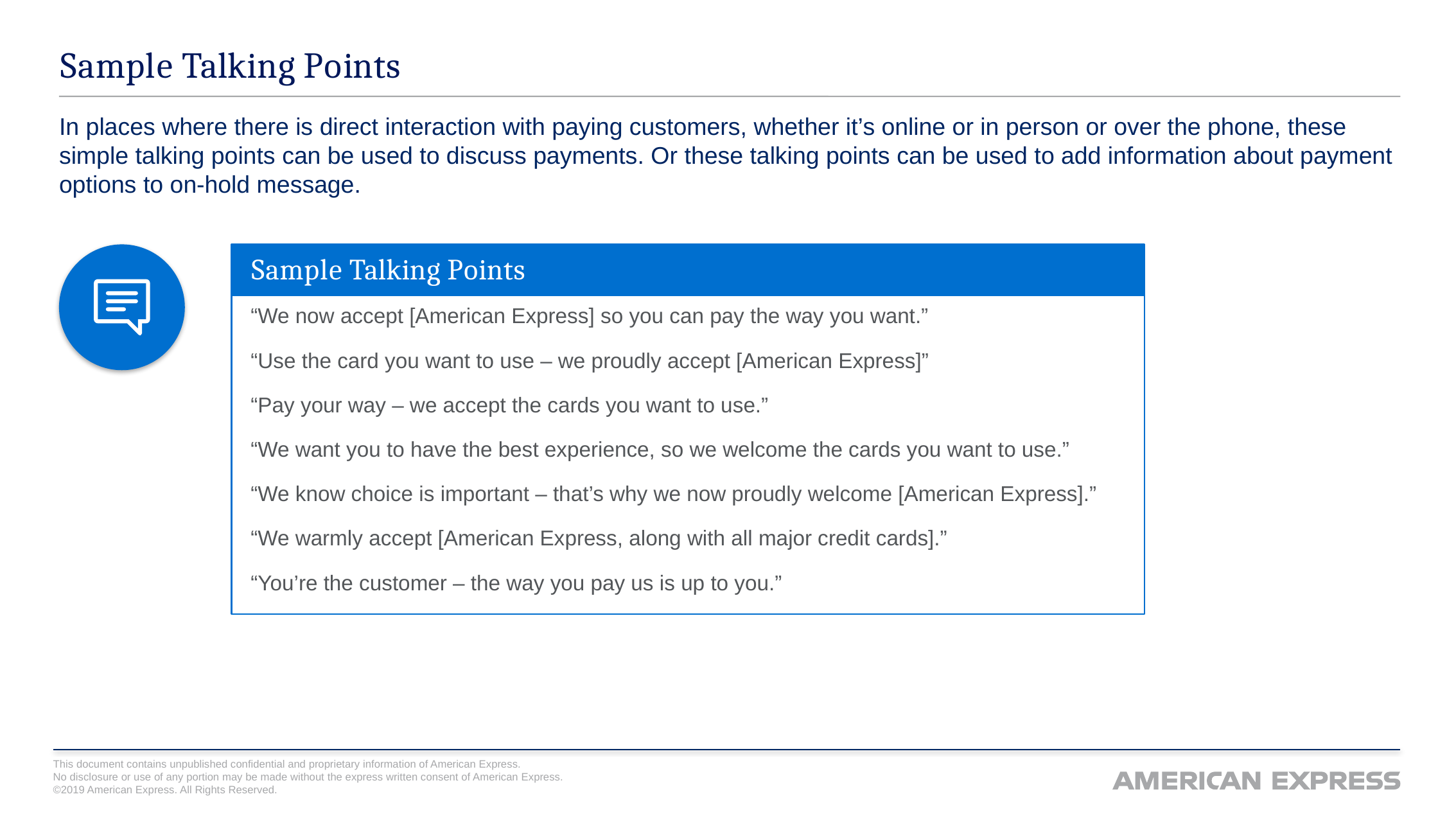

# Sample Talking Points
In places where there is direct interaction with paying customers, whether it’s online or in person or over the phone, these simple talking points can be used to discuss payments. Or these talking points can be used to add information about payment options to on-hold message.

Sample Talking Points
“We now accept [American Express] so you can pay the way you want.”
“Use the card you want to use – we proudly accept [American Express]”
“Pay your way – we accept the cards you want to use.”
“We want you to have the best experience, so we welcome the cards you want to use.”
“We know choice is important – that’s why we now proudly welcome [American Express].”
“We warmly accept [American Express, along with all major credit cards].”
“You’re the customer – the way you pay us is up to you.”